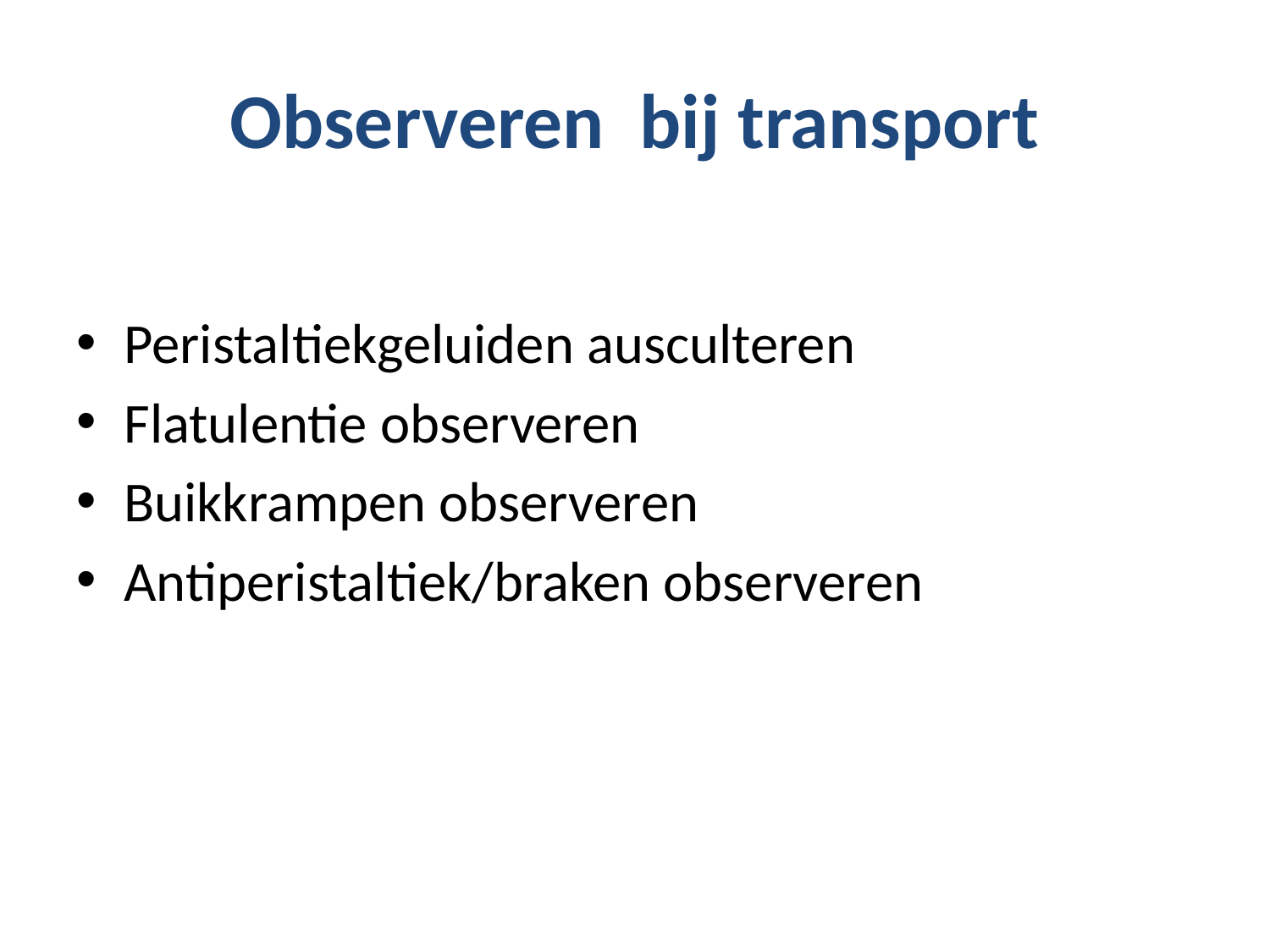

# Observeren  bij transport

Peristaltiekgeluiden ausculteren
Flatulentie observeren
Buikkrampen observeren
Antiperistaltiek/braken observeren